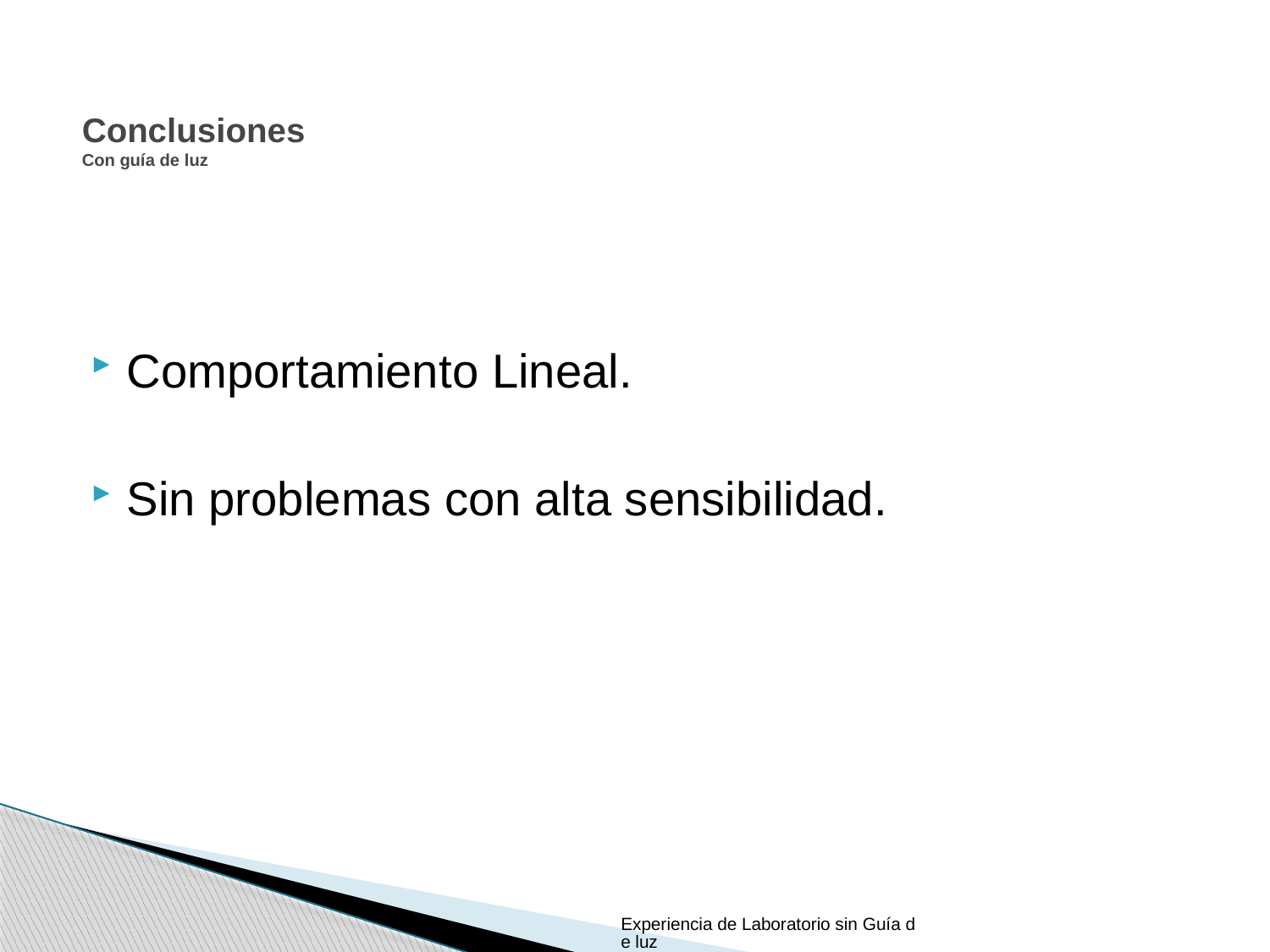

# Conclusiones Con guía de luz

Comportamiento Lineal.

Sin problemas con alta sensibilidad.

Experiencia de Laboratorio sin Guía de luz